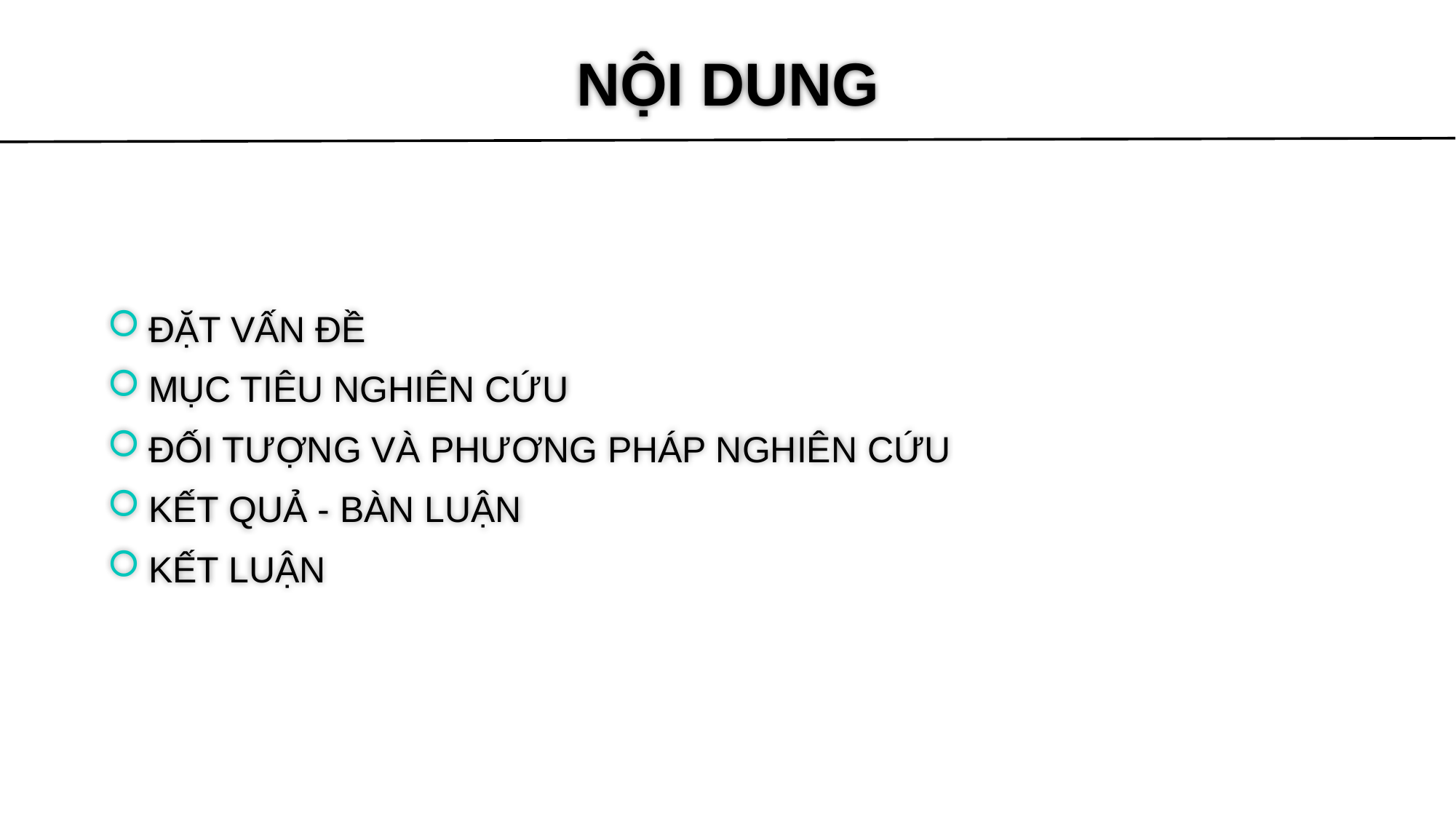

# NỘI DUNG
ĐẶT VẤN ĐỀ
MỤC TIÊU NGHIÊN CỨU
ĐỐI TƯỢNG VÀ PHƯƠNG PHÁP NGHIÊN CỨU
KẾT QUẢ - BÀN LUẬN
KẾT LUẬN